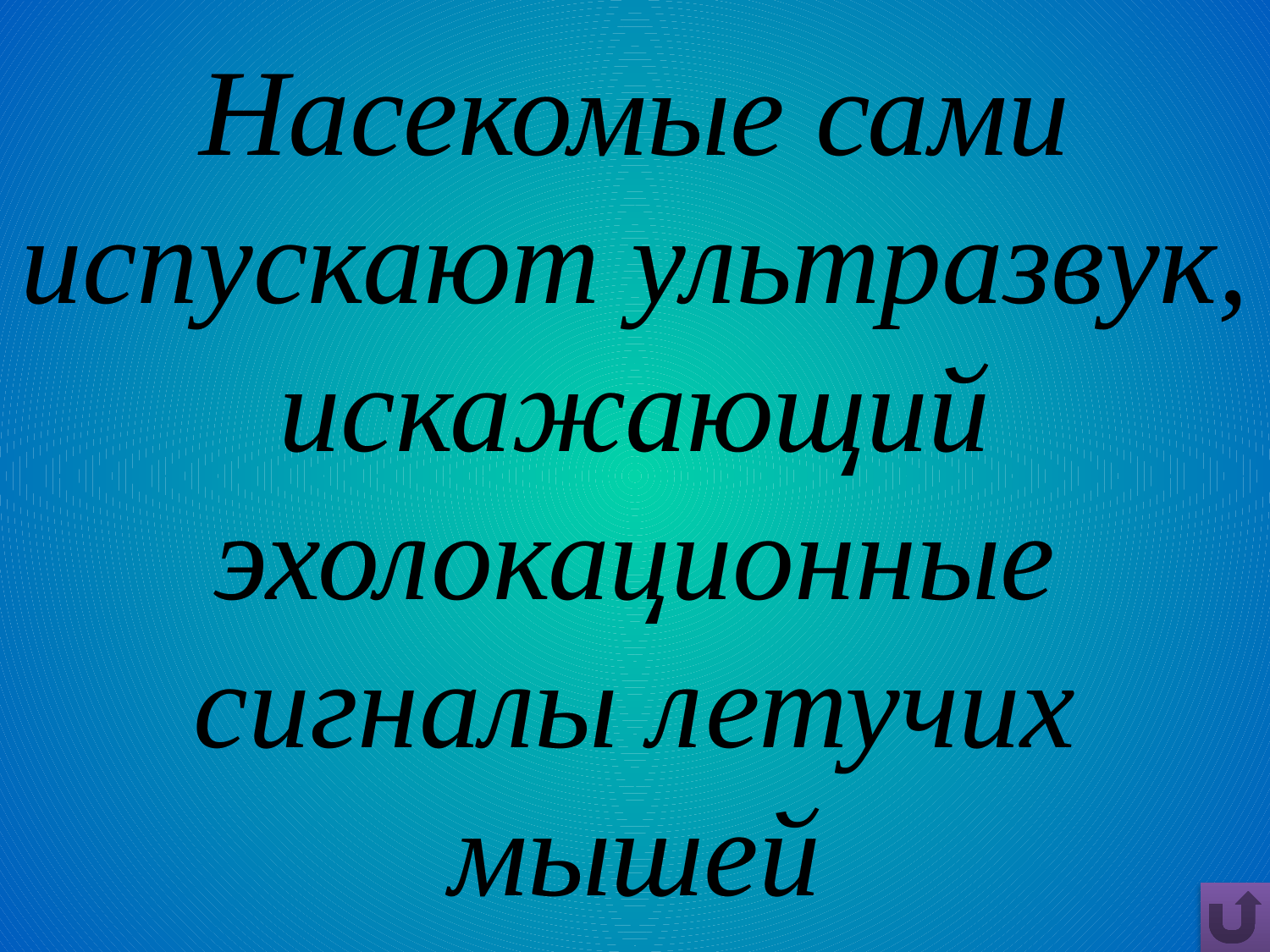

# Насекомые сами испускают ультразвук, искажающий эхолокационные сигналы летучих мышей